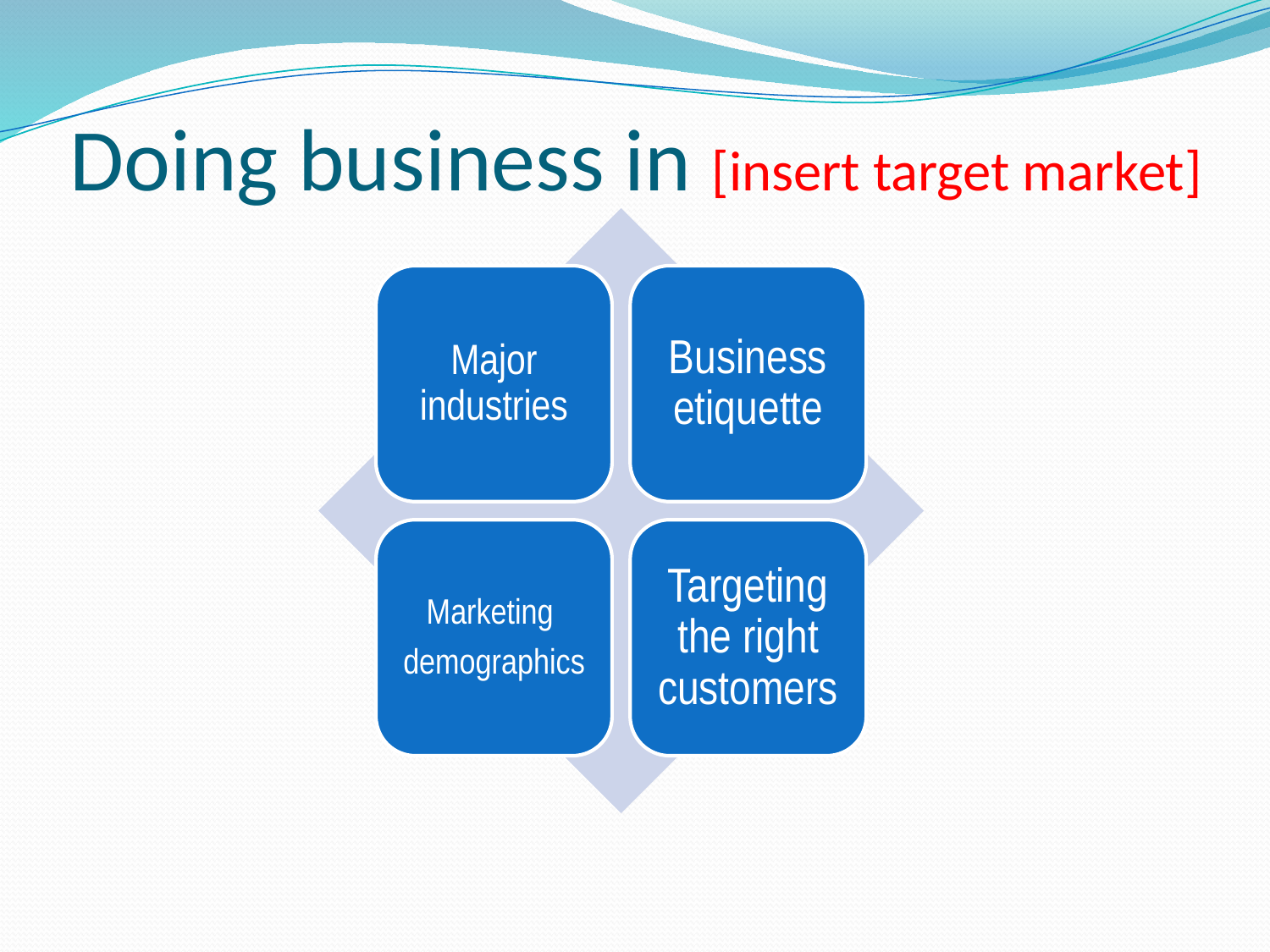

# Doing business in [insert target market]
Major industries
Business etiquette
Marketing
demographics
Targeting the right customers